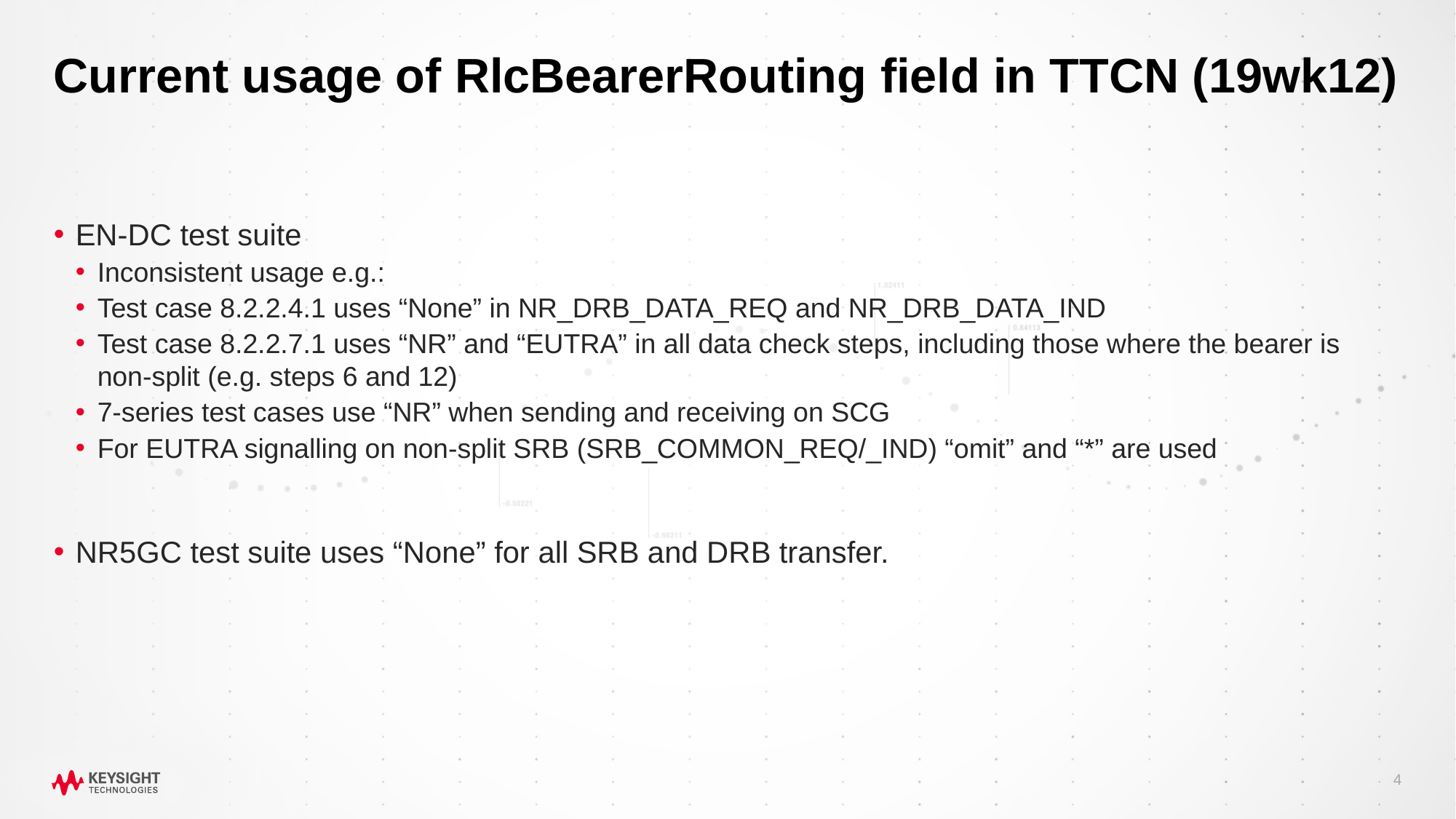

# Current usage of RlcBearerRouting field in TTCN (19wk12)
EN-DC test suite
Inconsistent usage e.g.:
Test case 8.2.2.4.1 uses “None” in NR_DRB_DATA_REQ and NR_DRB_DATA_IND
Test case 8.2.2.7.1 uses “NR” and “EUTRA” in all data check steps, including those where the bearer is non-split (e.g. steps 6 and 12)
7-series test cases use “NR” when sending and receiving on SCG
For EUTRA signalling on non-split SRB (SRB_COMMON_REQ/_IND) “omit” and “*” are used

NR5GC test suite uses “None” for all SRB and DRB transfer.